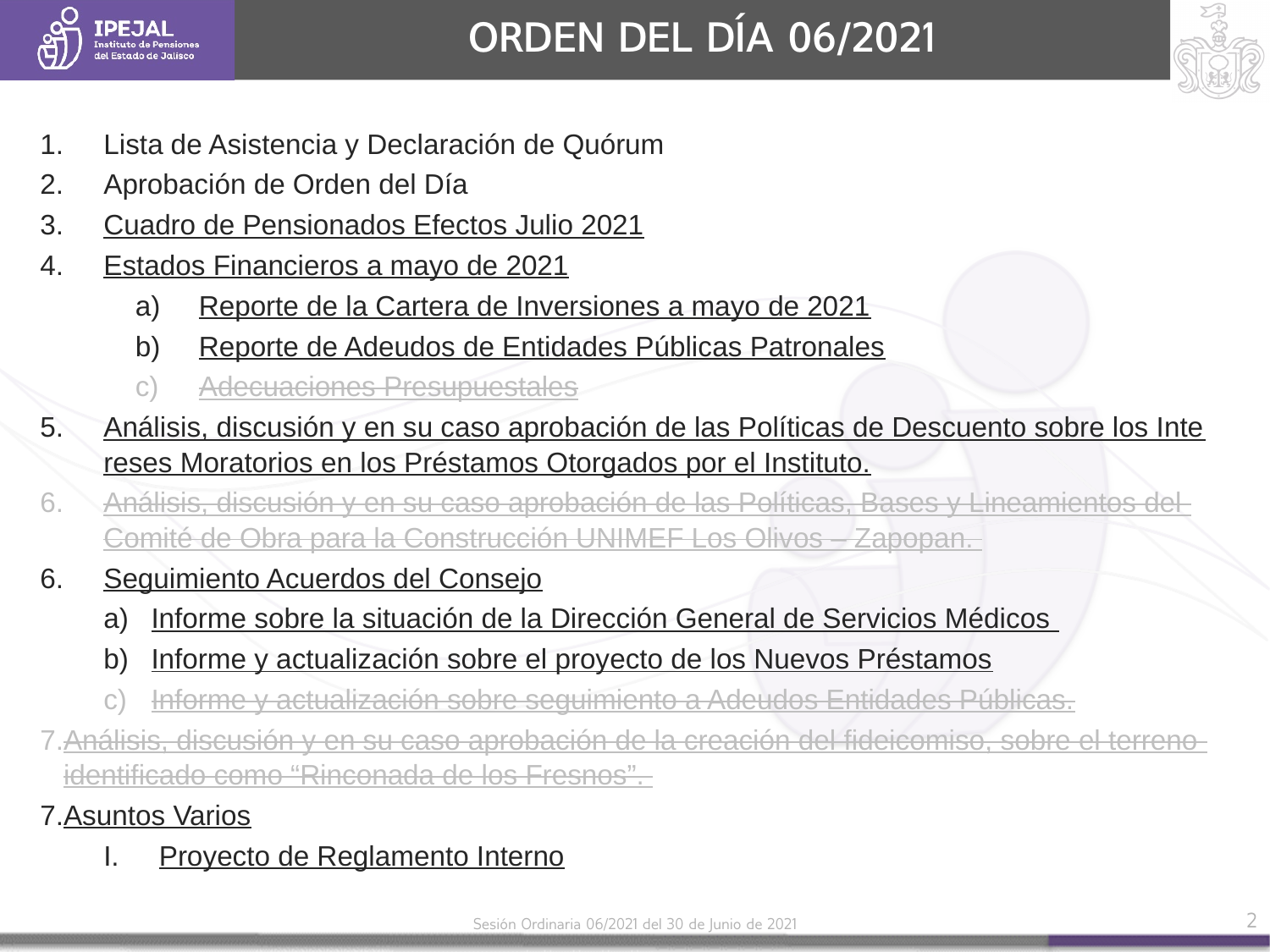

# ORDEN DEL DÍA 06/2021
Lista de Asistencia y Declaración de Quórum
Aprobación de Orden del Día
Cuadro de Pensionados Efectos Julio 2021
Estados Financieros a mayo de 2021
Reporte de la Cartera de Inversiones a mayo de 2021
Reporte de Adeudos de Entidades Públicas Patronales
Adecuaciones Presupuestales
Análisis, discusión y en su caso aprobación de las Políticas de Descuento sobre los Intereses Moratorios en los Préstamos Otorgados por el Instituto.
Análisis, discusión y en su caso aprobación de las Políticas, Bases y Lineamientos del Comité de Obra para la Construcción UNIMEF Los Olivos – Zapopan.
Seguimiento Acuerdos del Consejo
Informe sobre la situación de la Dirección General de Servicios Médicos
Informe y actualización sobre el proyecto de los Nuevos Préstamos
Informe y actualización sobre seguimiento a Adeudos Entidades Públicas.
Análisis, discusión y en su caso aprobación de la creación del fideicomiso, sobre el terreno identificado como “Rinconada de los Fresnos”.
Asuntos Varios
Proyecto de Reglamento Interno
2
Sesión Ordinaria 06/2021 del 30 de Junio de 2021